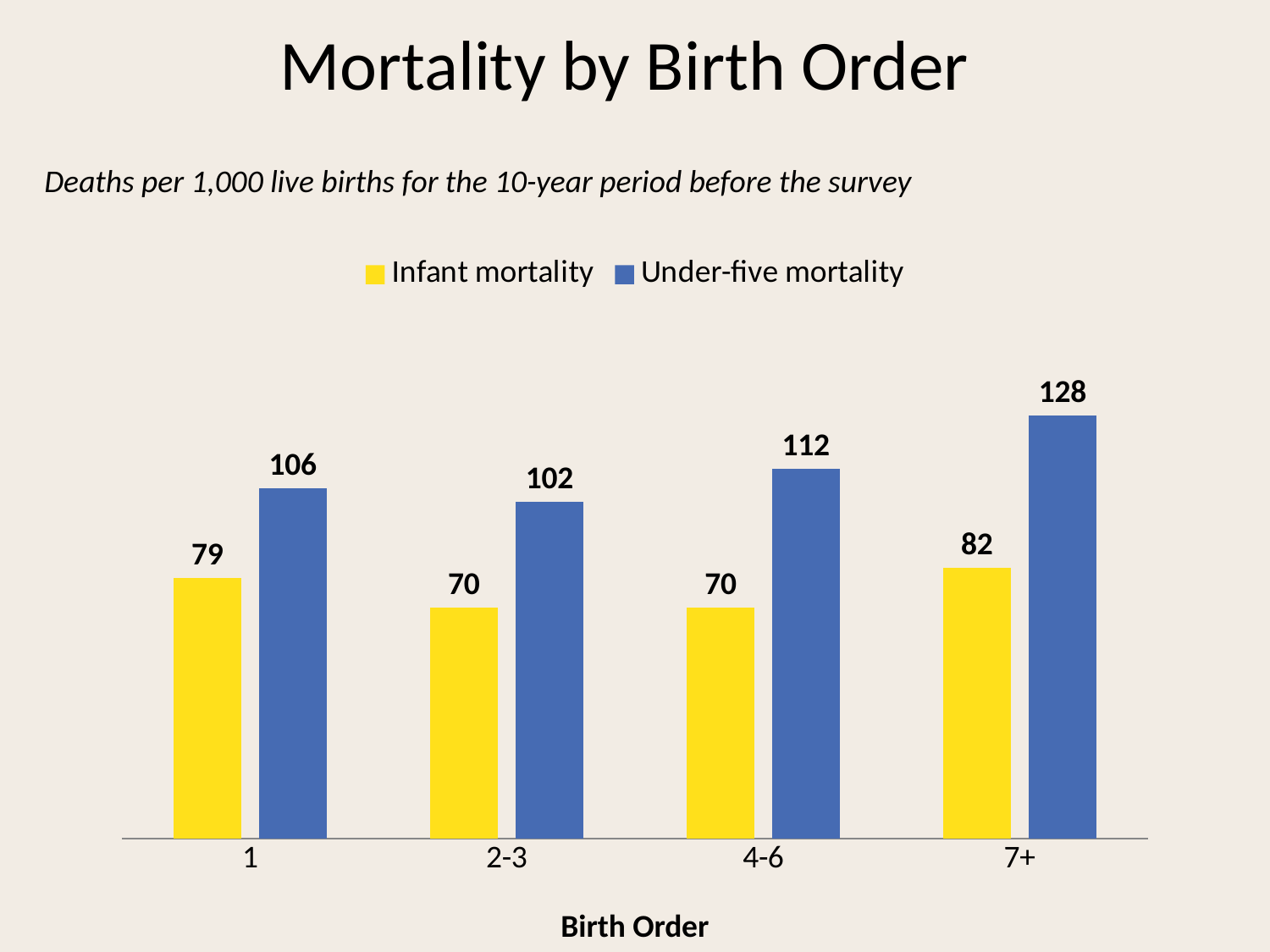

# Mortality by Birth Order
Deaths per 1,000 live births for the 10-year period before the survey

### Chart

| Category | Infant mortality | Under-five mortality |
|---|---|---|
| 1 | 79.0 | 106.0 |
| 2-3 | 70.0 | 102.0 |
| 4-6 | 70.0 | 112.0 |
| 7+ | 82.0 | 128.0 |
Birth Order